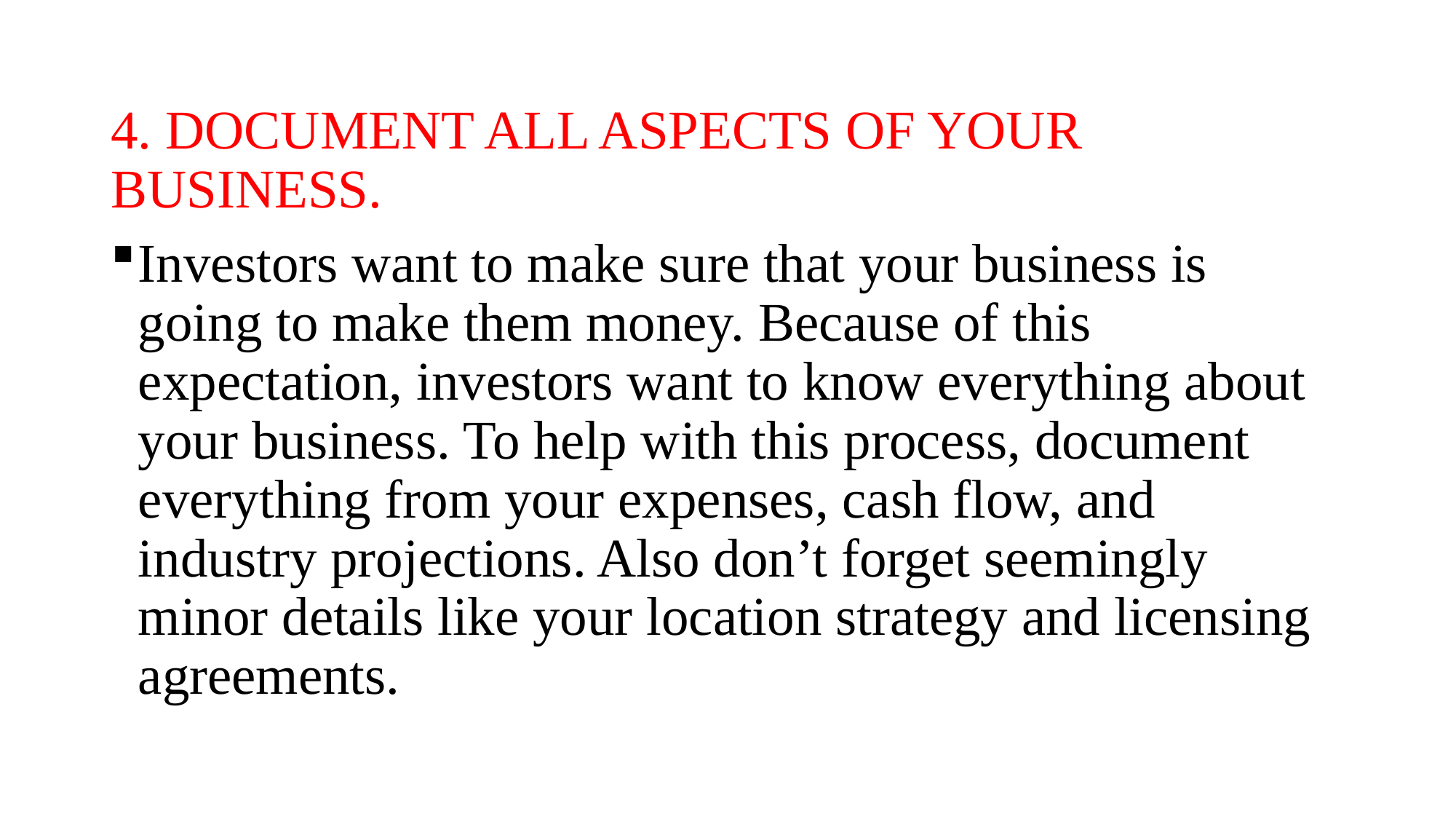

4. DOCUMENT ALL ASPECTS OF YOUR BUSINESS.
Investors want to make sure that your business is going to make them money. Because of this expectation, investors want to know everything about your business. To help with this process, document everything from your expenses, cash flow, and industry projections. Also don’t forget seemingly minor details like your location strategy and licensing agreements.